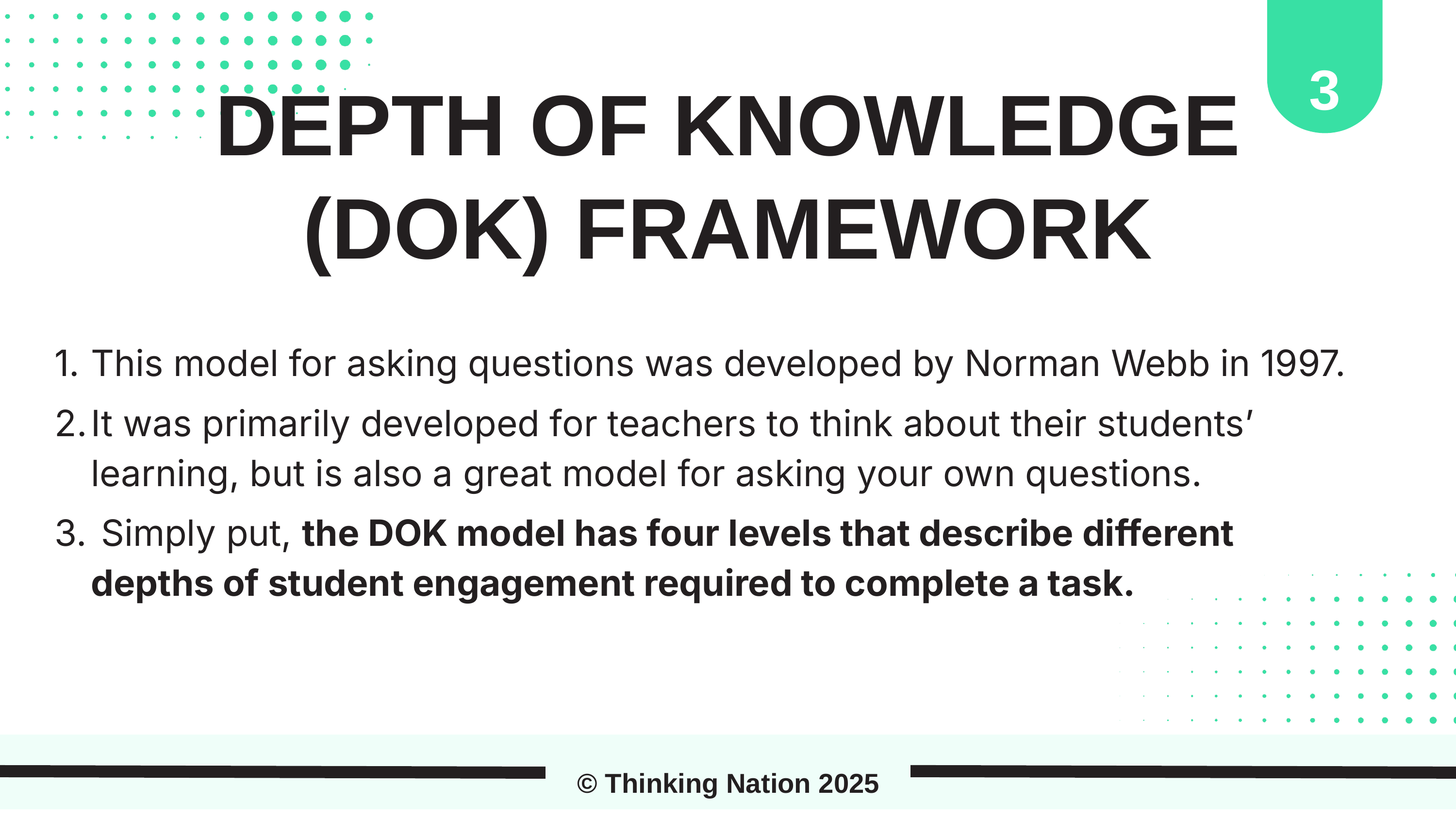

3
DEPTH OF KNOWLEDGE (DOK) FRAMEWORK
This model for asking questions was developed by Norman Webb in 1997.
It was primarily developed for teachers to think about their students’ learning, but is also a great model for asking your own questions.
 Simply put, the DOK model has four levels that describe different depths of student engagement required to complete a task.

© Thinking Nation 2025